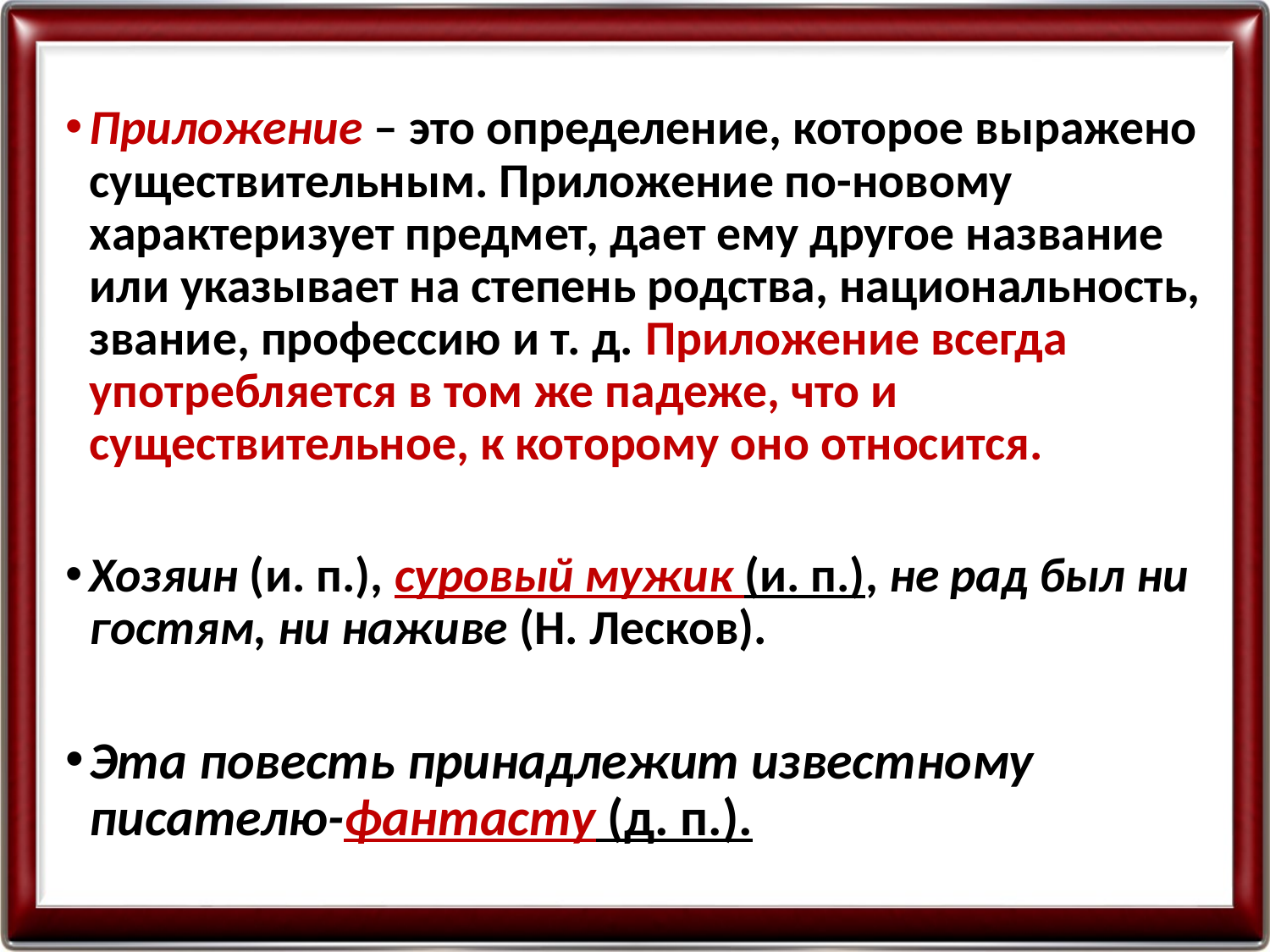

Приложение – это определение, которое выражено существительным. Приложение по-новому характеризует предмет, дает ему другое название или указывает на степень родства, национальность, звание, профессию и т. д. Приложение всегда употребляется в том же падеже, что и существительное, к которому оно относится.

Хозяин (и. п.), суровый мужик (и. п.), не рад был ни гостям, ни наживе (Н. Лесков).

Эта повесть принадлежит известному писателю-фантасту (д. п.).